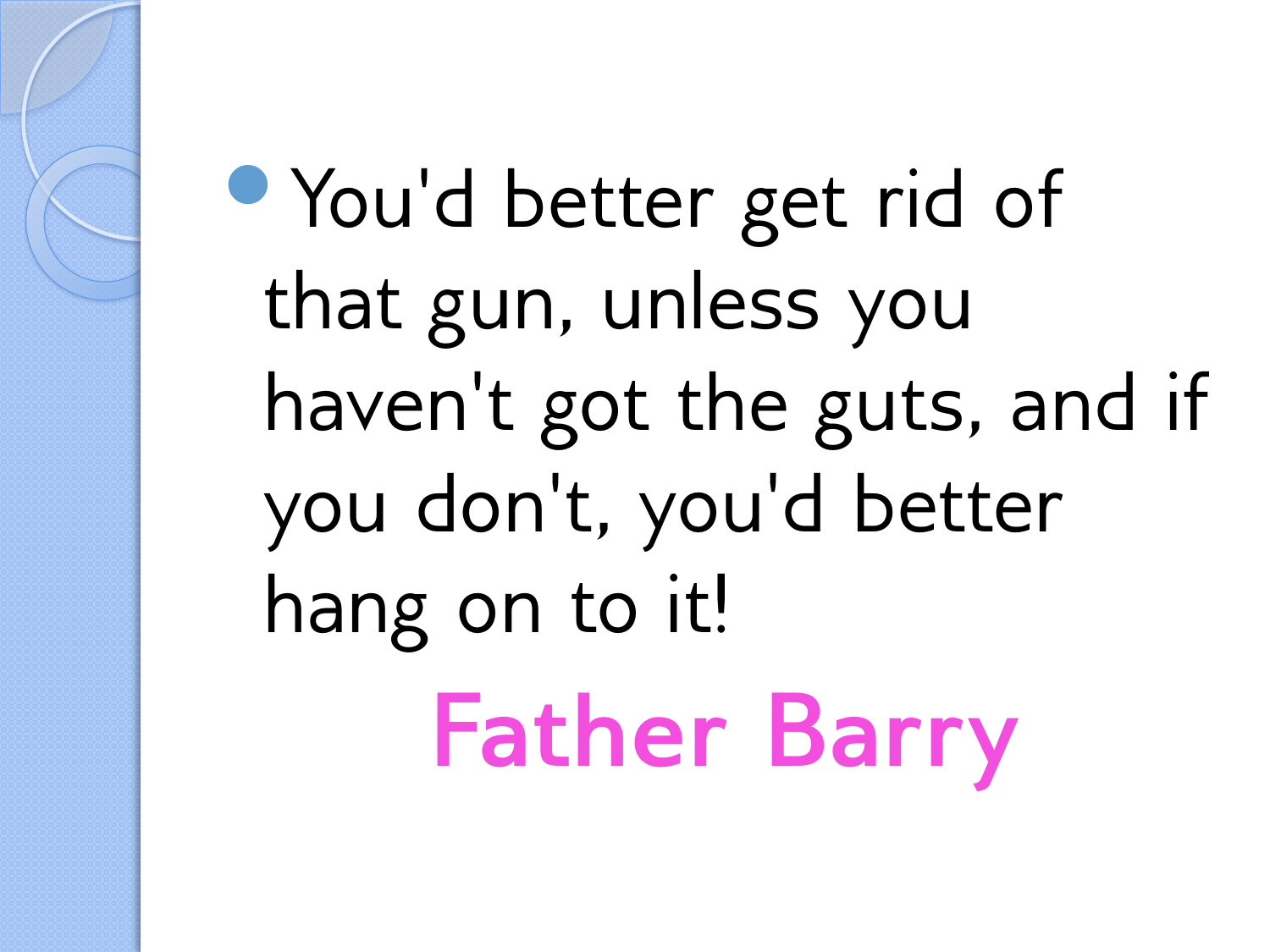

#
You'd better get rid of that gun, unless you haven't got the guts, and if you don't, you'd better hang on to it!
Father Barry